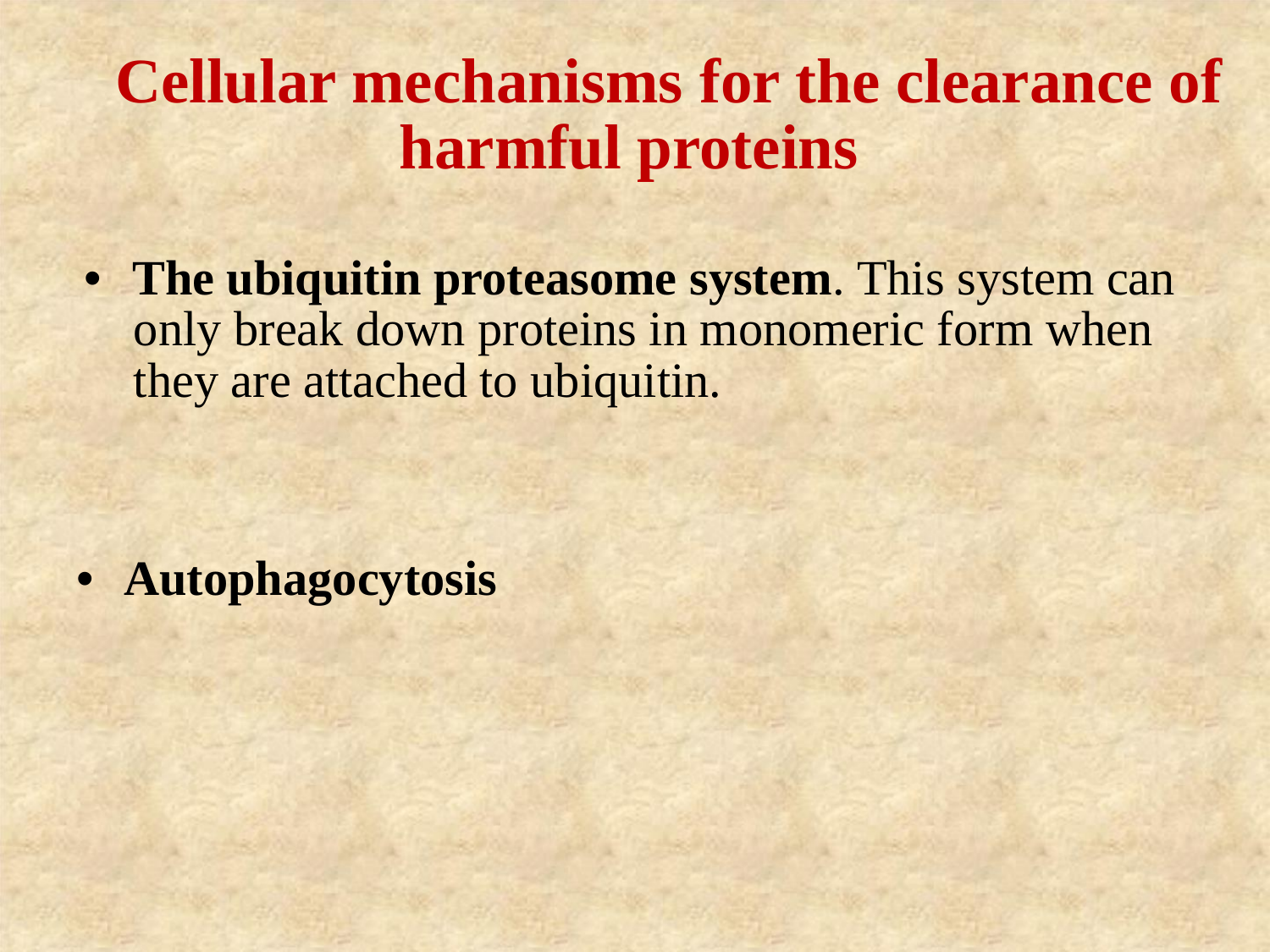

Cellular mechanisms for the clearance of harmful proteins
• The ubiquitin proteasome system. This system can
    only break down proteins in monomeric form when
    they are attached to ubiquitin.
• Autophagocytosis